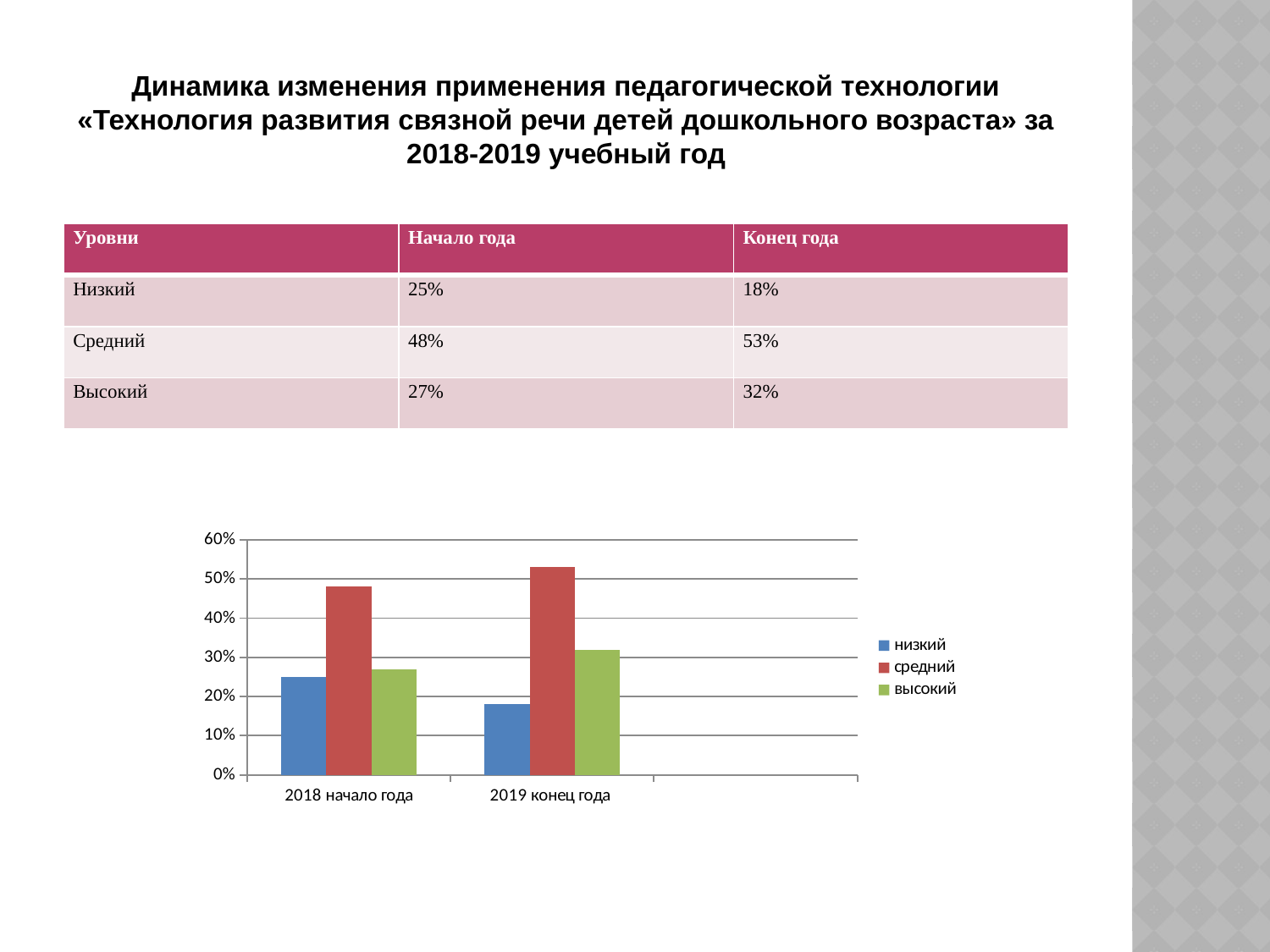

# Динамика изменения применения педагогической технологии «Технология развития связной речи детей дошкольного возраста» за 2018-2019 учебный год
| Уровни | Начало года | Конец года |
| --- | --- | --- |
| Низкий | 25% | 18% |
| Средний | 48% | 53% |
| Высокий | 27% | 32% |

### Chart

| Category | низкий | средний | высокий |
|---|---|---|---|
| 2018 начало года | 0.25 | 0.4800000000000003 | 0.27 |
| 2019 конец года  | 0.18000000000000024 | 0.53 | 0.320000000000001 |